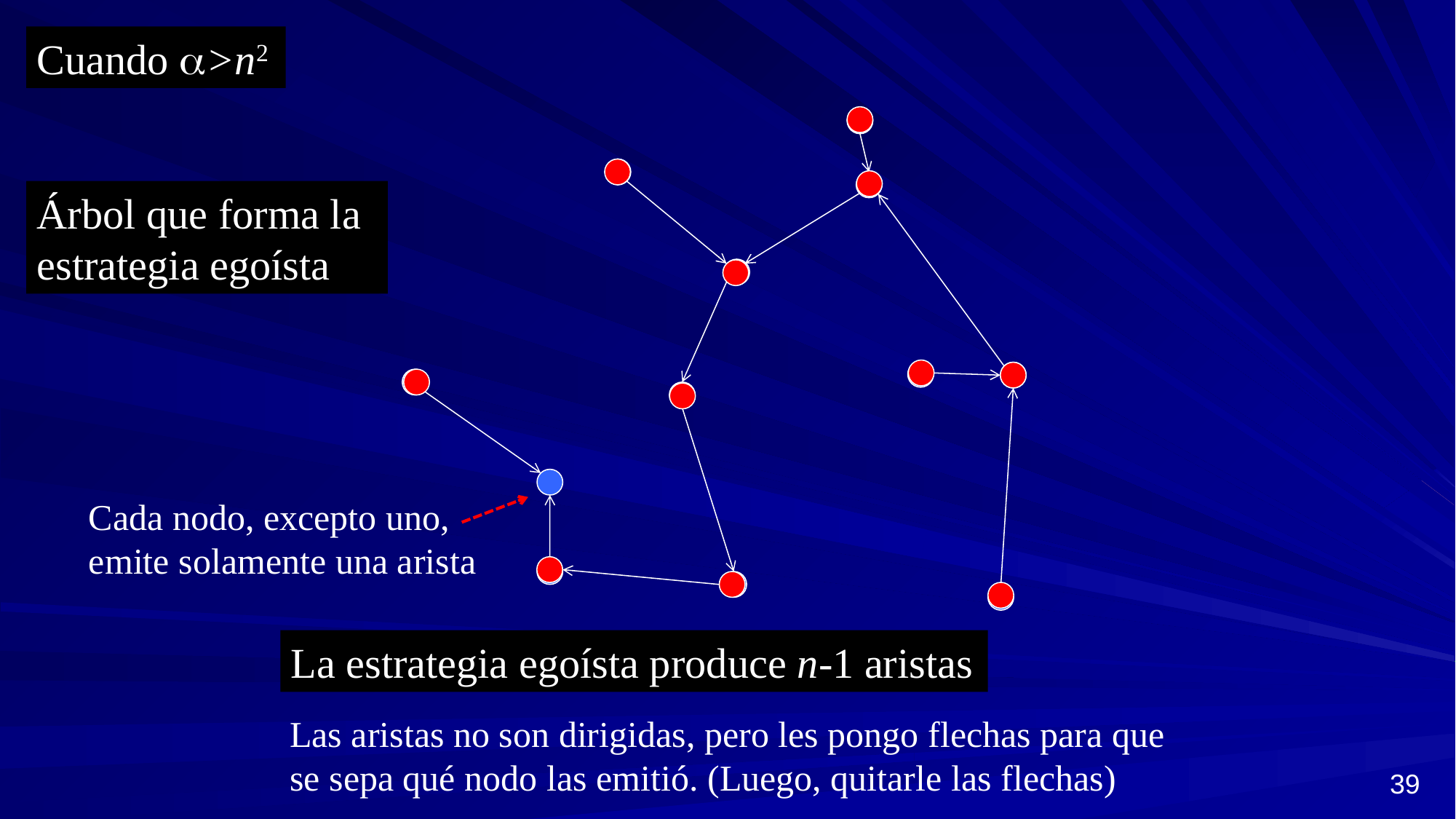

Cuando α>n2

Árbol que forma la estrategia egoísta

Cada nodo, excepto uno, emite solamente una arista

La estrategia egoísta produce n-1 aristas
Las aristas no son dirigidas, pero les pongo flechas para que se sepa qué nodo las emitió. (Luego, quitarle las flechas)
39